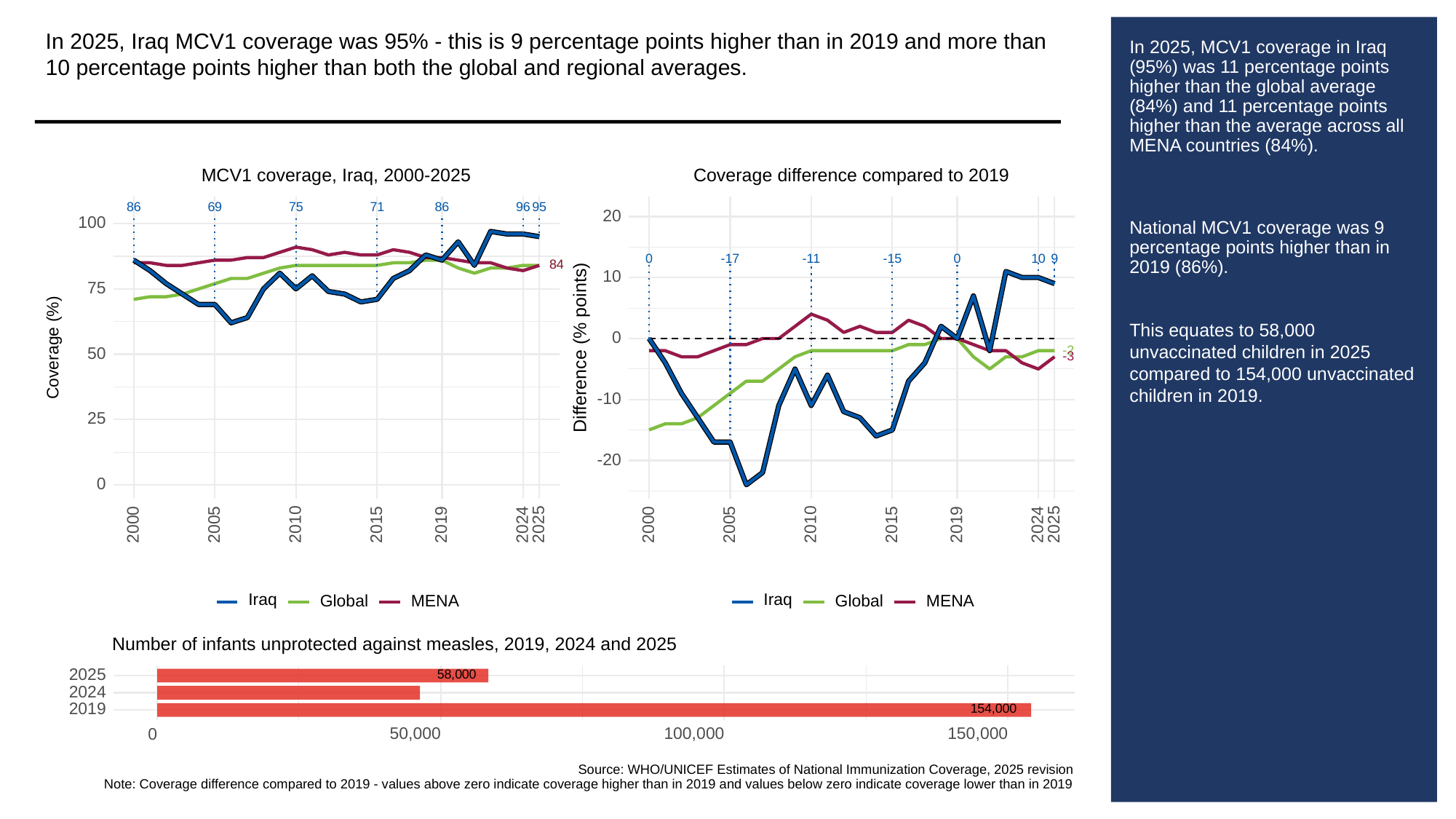

In 2025, Iraq MCV1 coverage was 95% - this is 9 percentage points higher than in 2019 and more than 10 percentage points higher than both the global and regional averages.
# In 2025, MCV1 coverage in Iraq (95%) was 11 percentage points higher than the global average (84%) and 11 percentage points higher than the average across all MENA countries (84%).

National MCV1 coverage was 9 percentage points higher than in 2019 (86%).

This equates to 58,000 unvaccinated children in 2025 compared to 154,000 unvaccinated children in 2019.

MCV1 coverage, Iraq, 2000-2025
Coverage difference compared to 2019

86
69
86
96
95
75
71
20

100

0
-15
0
10
9
-17
-11

84
84

10

75

0

Difference (% points)
Coverage (%)
-2
50
-3

-10

25

-20

0

2000
2005
2010
2015
2019
2024
2025
2000
2005
2010
2015
2019
2024
2025
Iraq
Iraq
Global
Global
MENA
MENA

Number of infants unprotected against measles, 2019, 2024 and 2025

58,000
2025

2024

154,000
2019

50,000
100,000
150,000
0
Source: WHO/UNICEF Estimates of National Immunization Coverage, 2025 revision
Note: Coverage difference compared to 2019 - values above zero indicate coverage higher than in 2019 and values below zero indicate coverage lower than in 2019